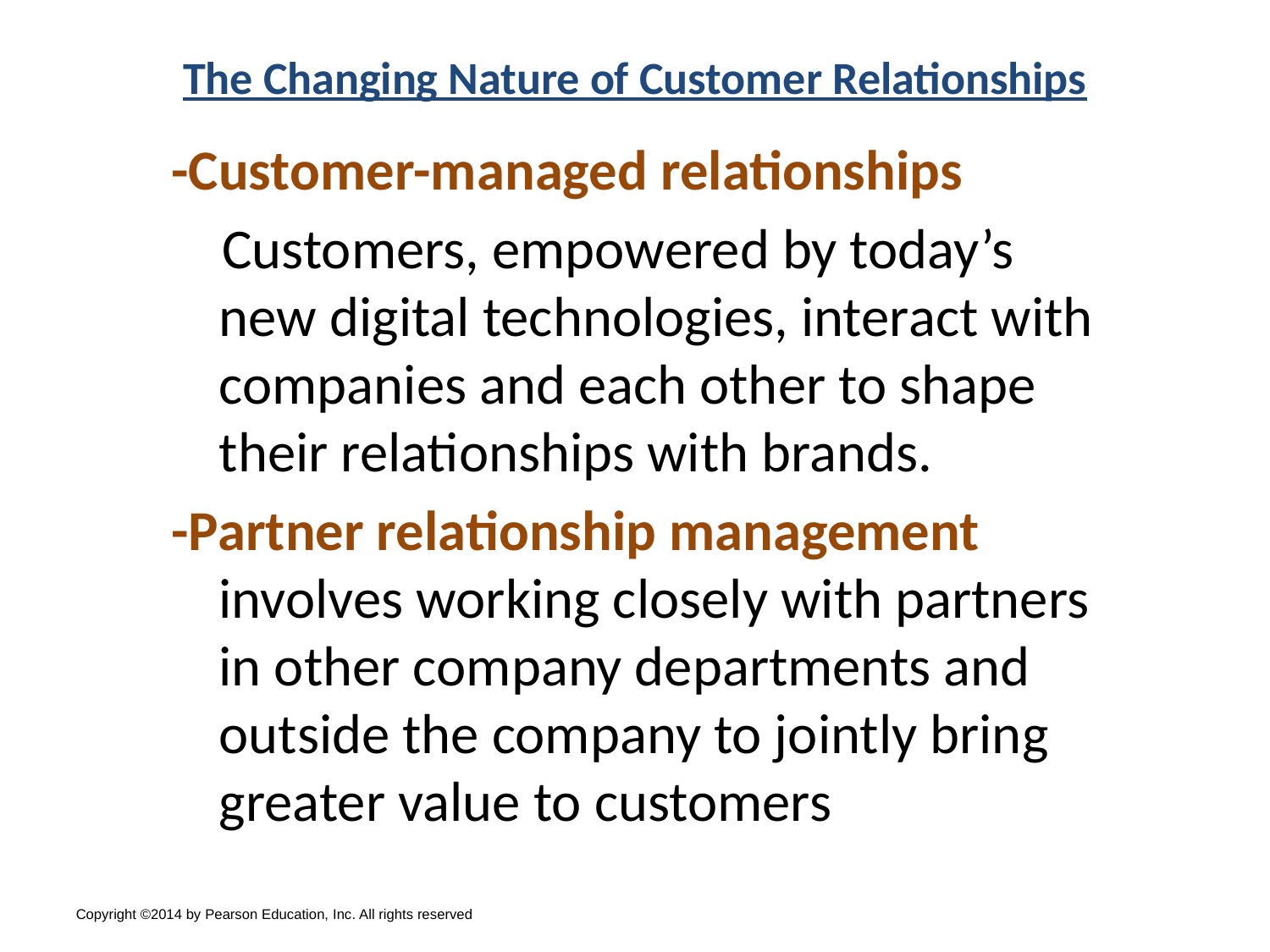

#
The Changing Nature of Customer Relationships

-Customer-managed relationships
    Customers, empowered by today’s new digital technologies, interact with companies and each other to shape their relationships with brands.
-Partner relationship management involves working closely with partners in other company departments and outside the company to jointly bring greater value to customers

Copyright ©2014 by Pearson Education, Inc. All rights reserved